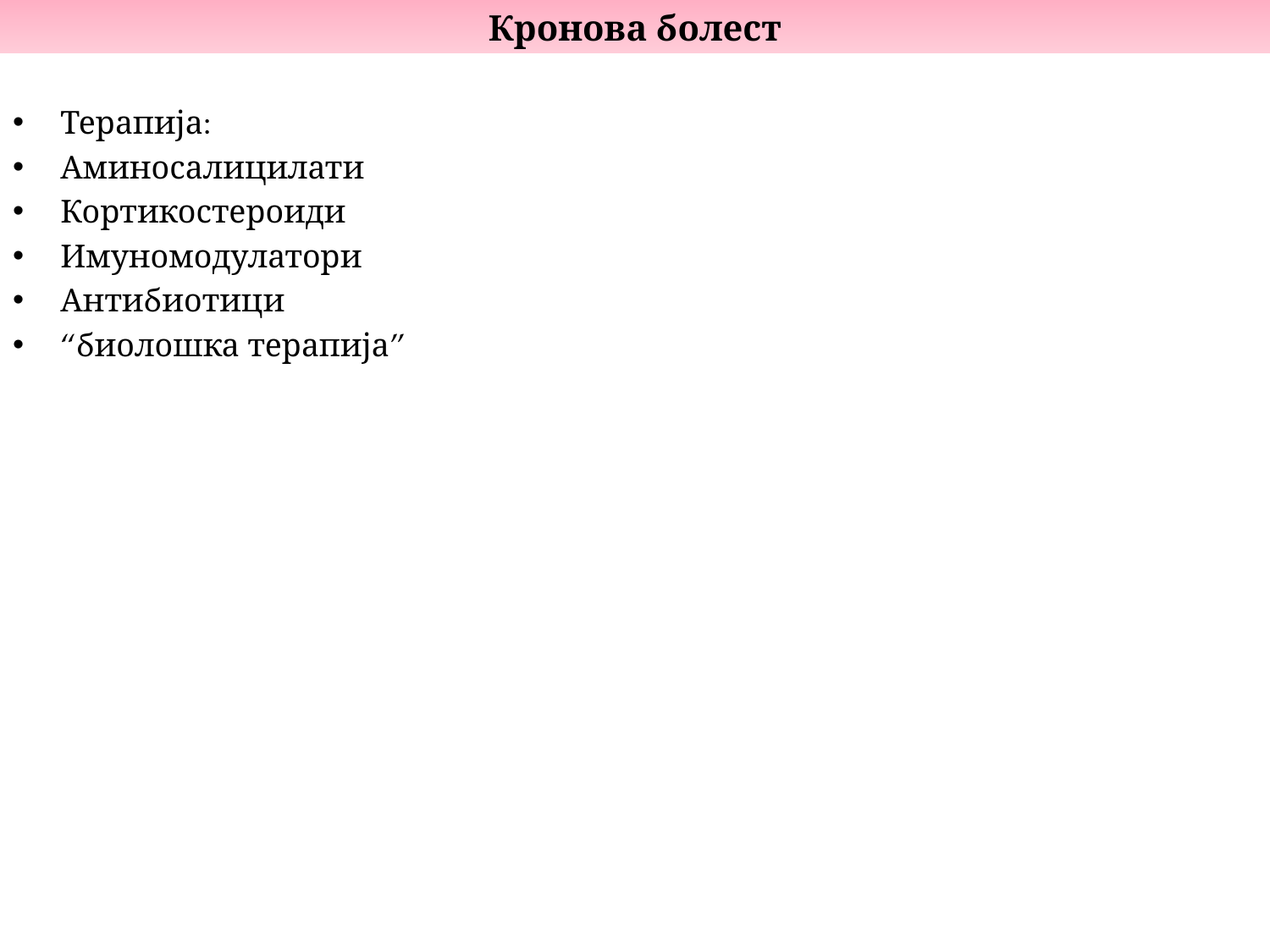

Кронова болест
Терапија:
Аминосалицилати
Кортикостероиди
Имуномодулатори
Антибиотици
“биолошка терапија”